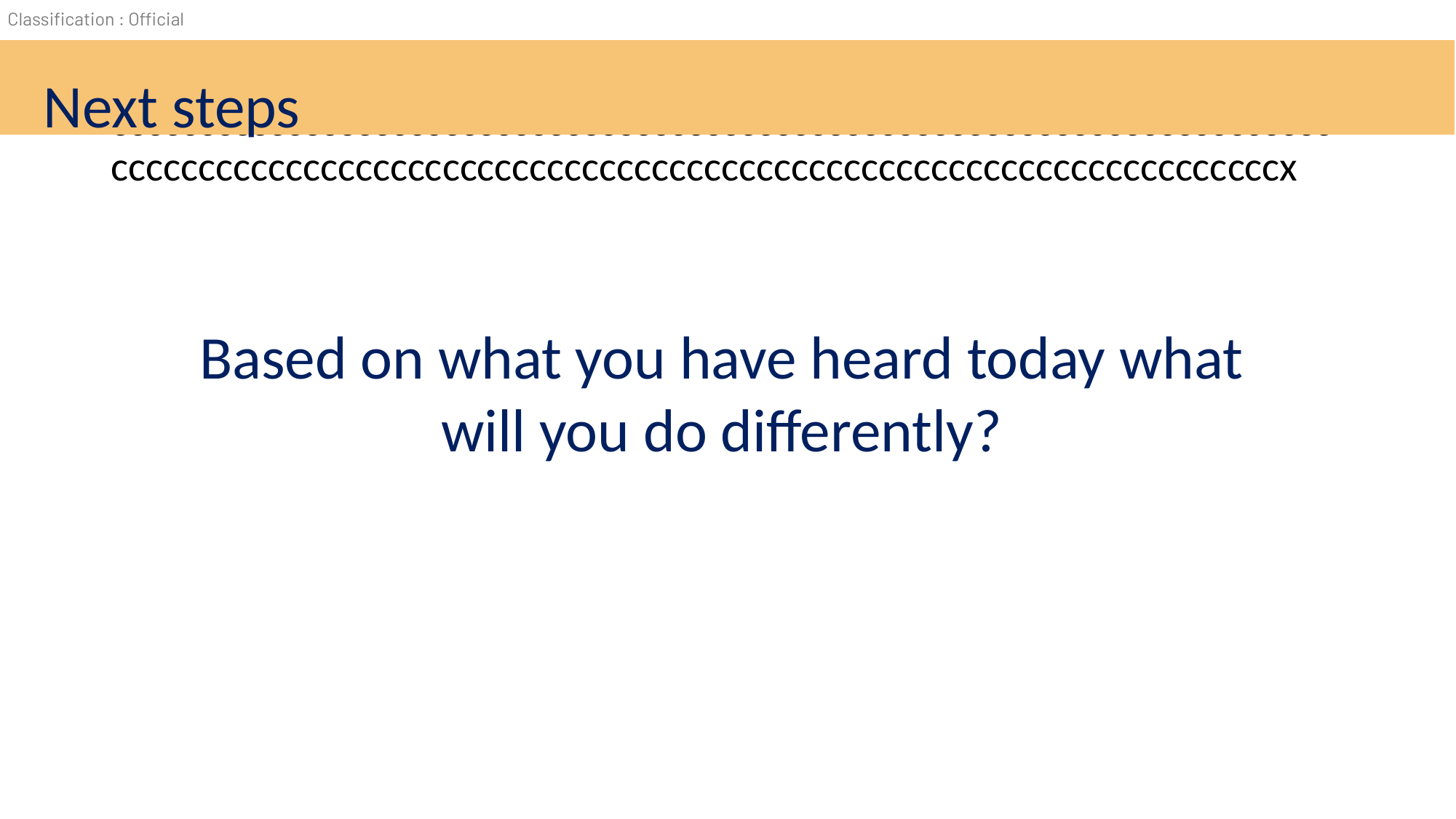

# dccccccccccccccccccccccccccccccccccccccccccccccccccccccccccccccccccccccccccccccccccccccccccccccccccccccccccccccccccccccccccccccccccccccccccccccccccccccccccccccccccccccccccccccccccccccccccccccccccccccccccccccx
Next steps

Based on what you have heard today what will you do differently?